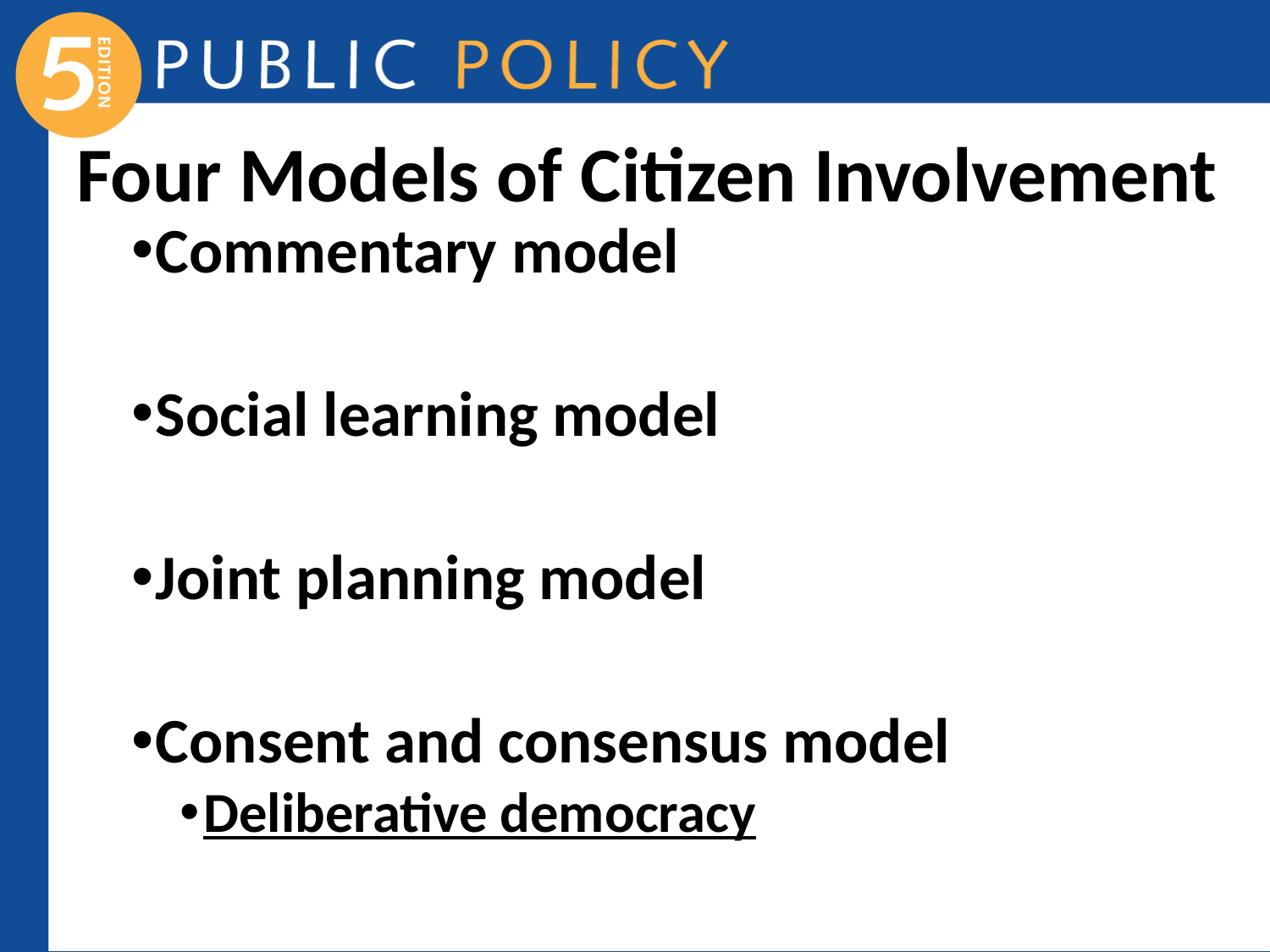

# Four Models of Citizen Involvement
Commentary model

Social learning model

Joint planning model

Consent and consensus model
Deliberative democracy